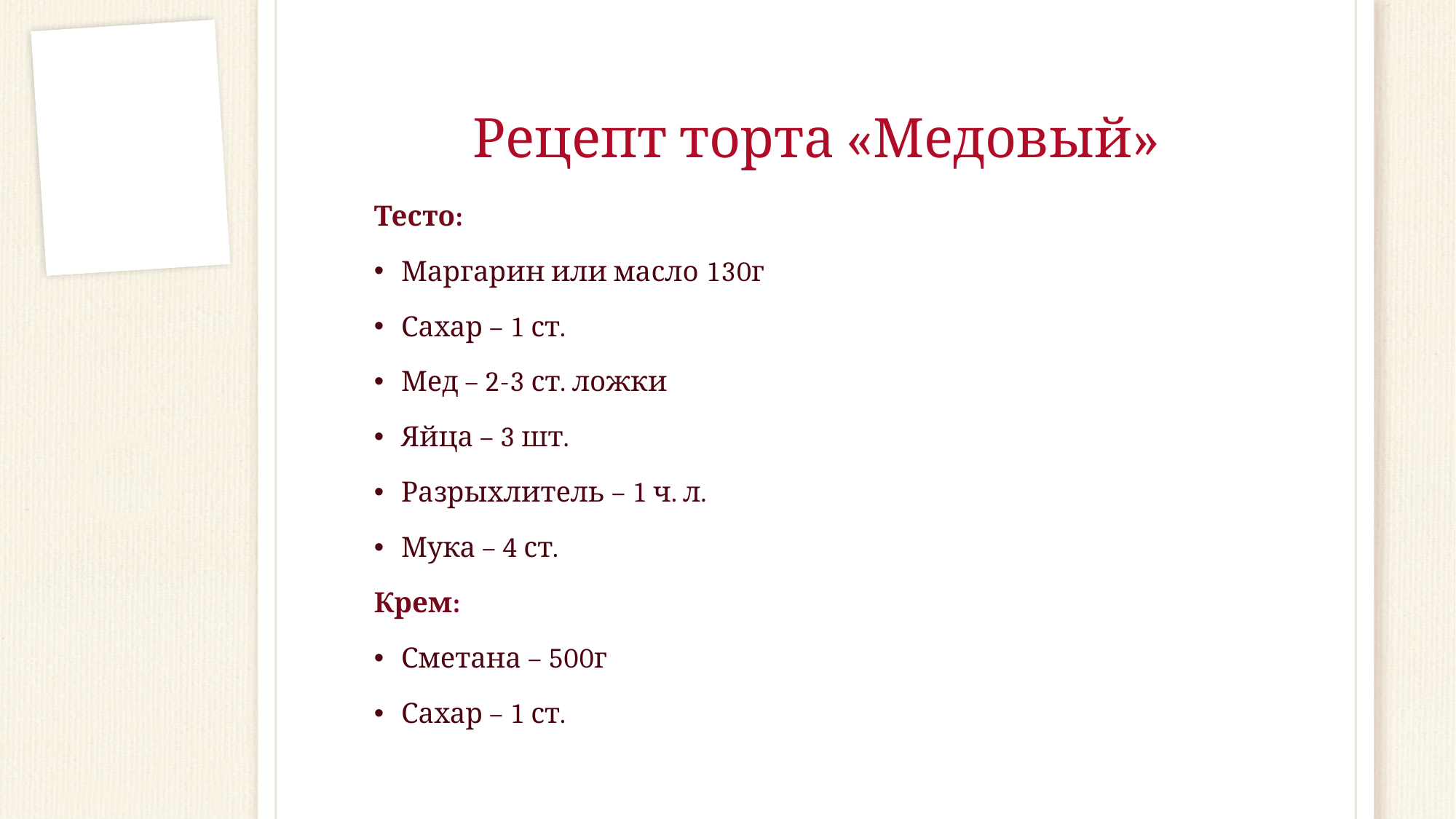

# Рецепт торта «Медовый»
Тесто:
Маргарин или масло 130г
Сахар – 1 ст.
Мед – 2-3 ст. ложки
Яйца – 3 шт.
Разрыхлитель – 1 ч. л.
Мука – 4 ст.
Крем:
Сметана – 500г
Сахар – 1 ст.